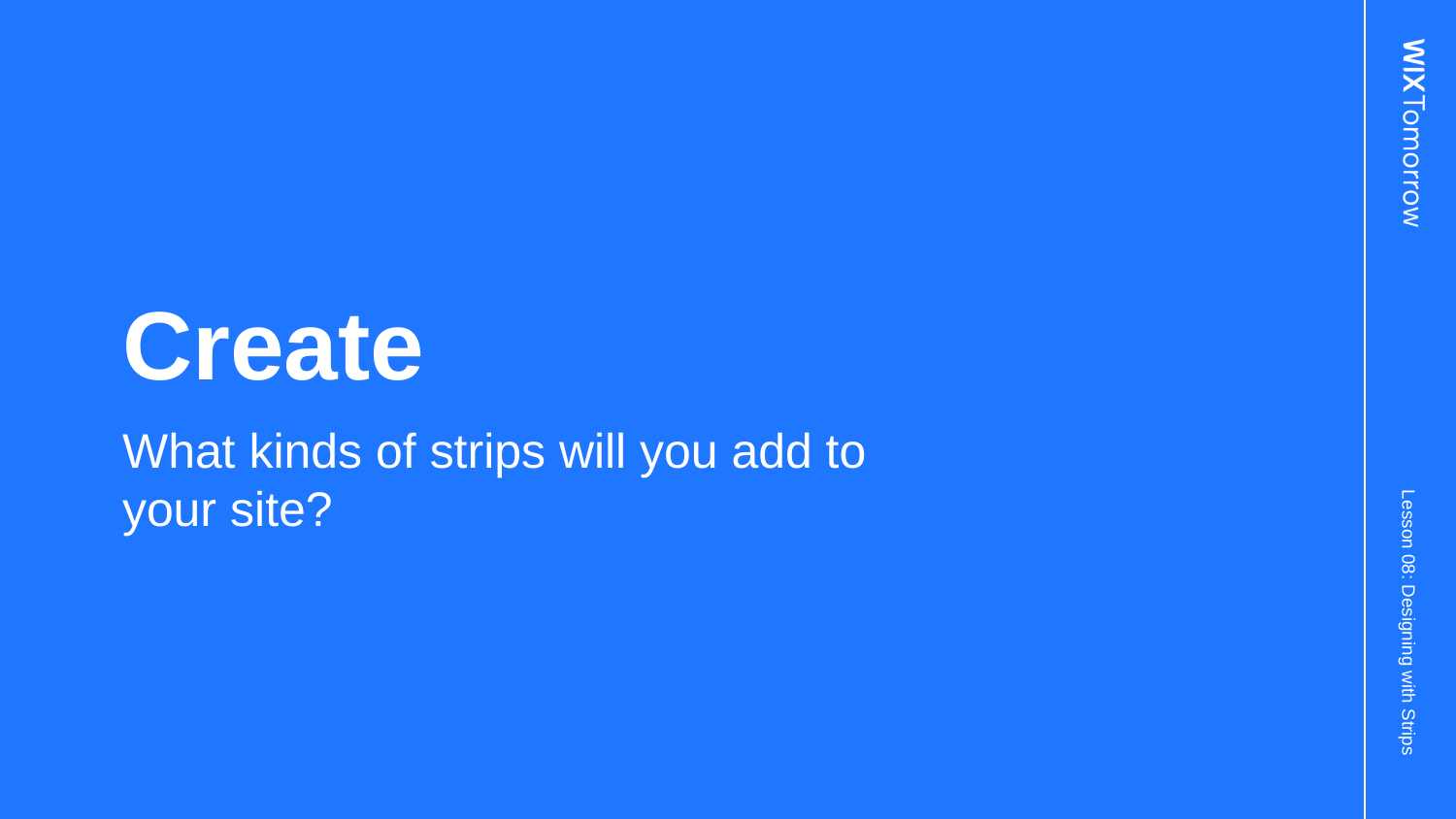

# Create
What kinds of strips will you add to your site?